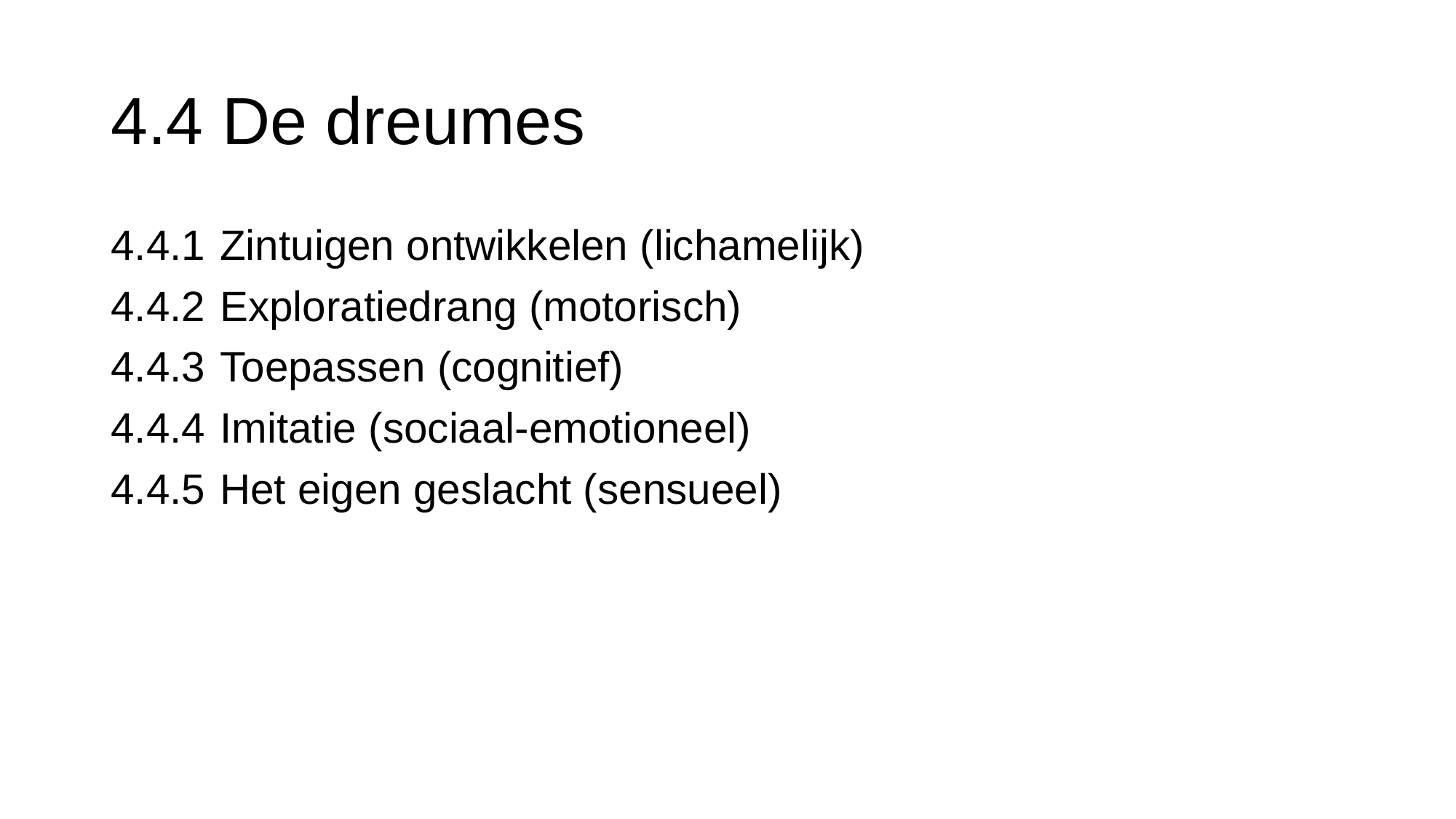

# 4.4 De dreumes
4.4.1	Zintuigen ontwikkelen (lichamelijk)
4.4.2	Exploratiedrang (motorisch)
4.4.3	Toepassen (cognitief)
4.4.4	Imitatie (sociaal-emotioneel)
4.4.5	Het eigen geslacht (sensueel)